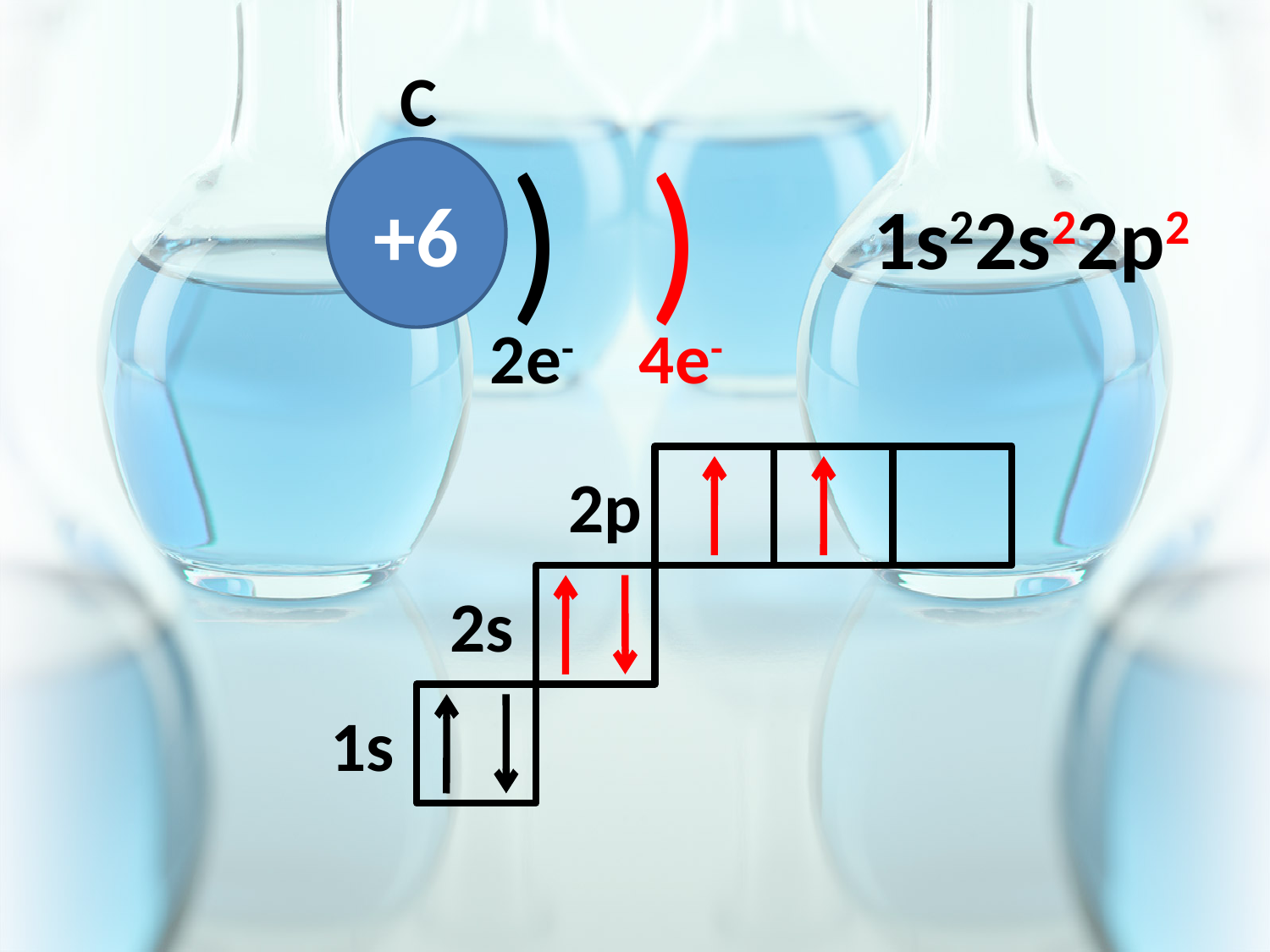

C
)
)
+6
1s22s22p2
2e-
4e-

2p

2s

1s